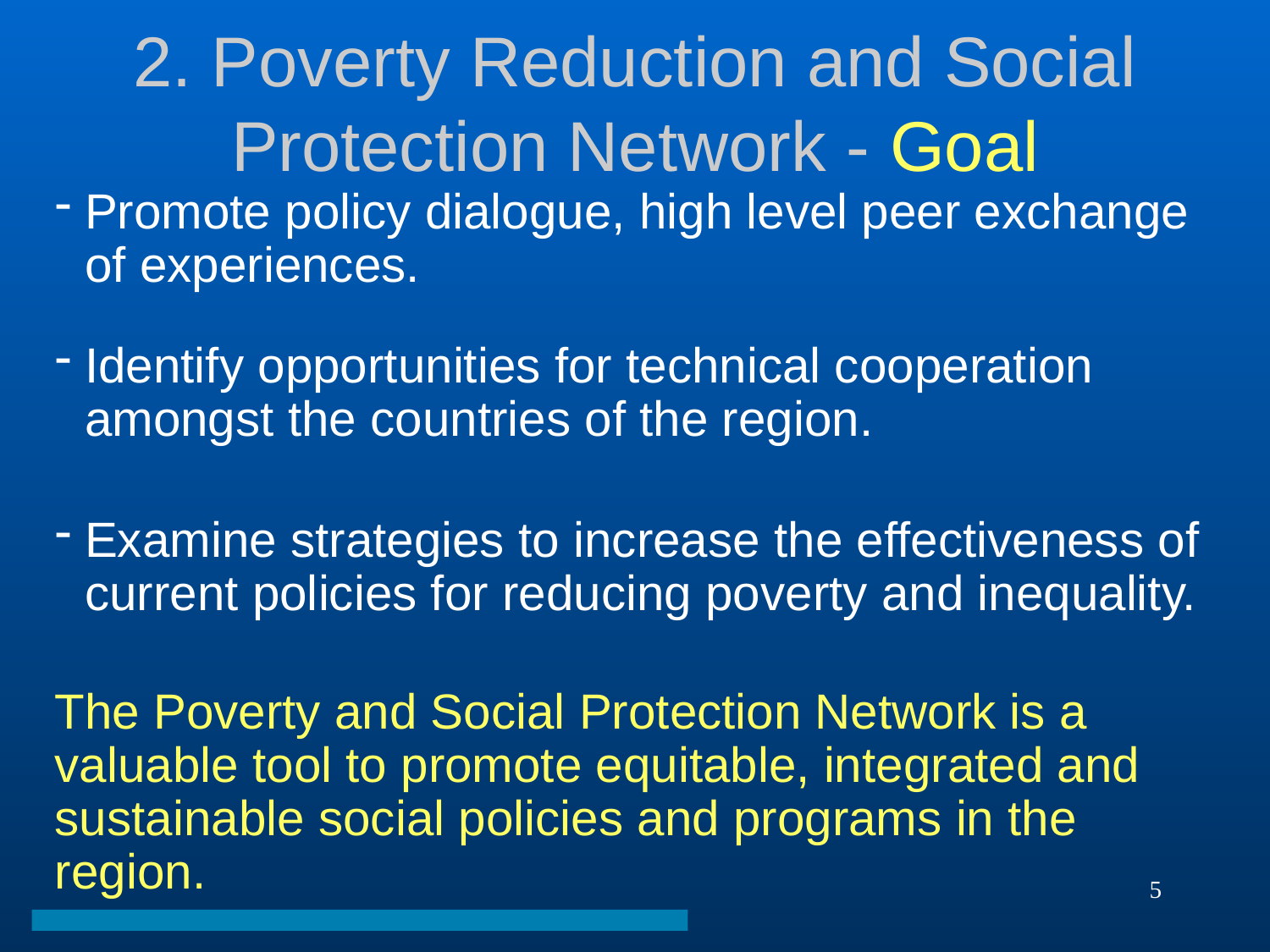

2. Poverty Reduction and Social Protection Network - Goal
Promote policy dialogue, high level peer exchange of experiences.

Identify opportunities for technical cooperation amongst the countries of the region.
Examine strategies to increase the effectiveness of current policies for reducing poverty and inequality.

The Poverty and Social Protection Network is a valuable tool to promote equitable, integrated and sustainable social policies and programs in the region.

5